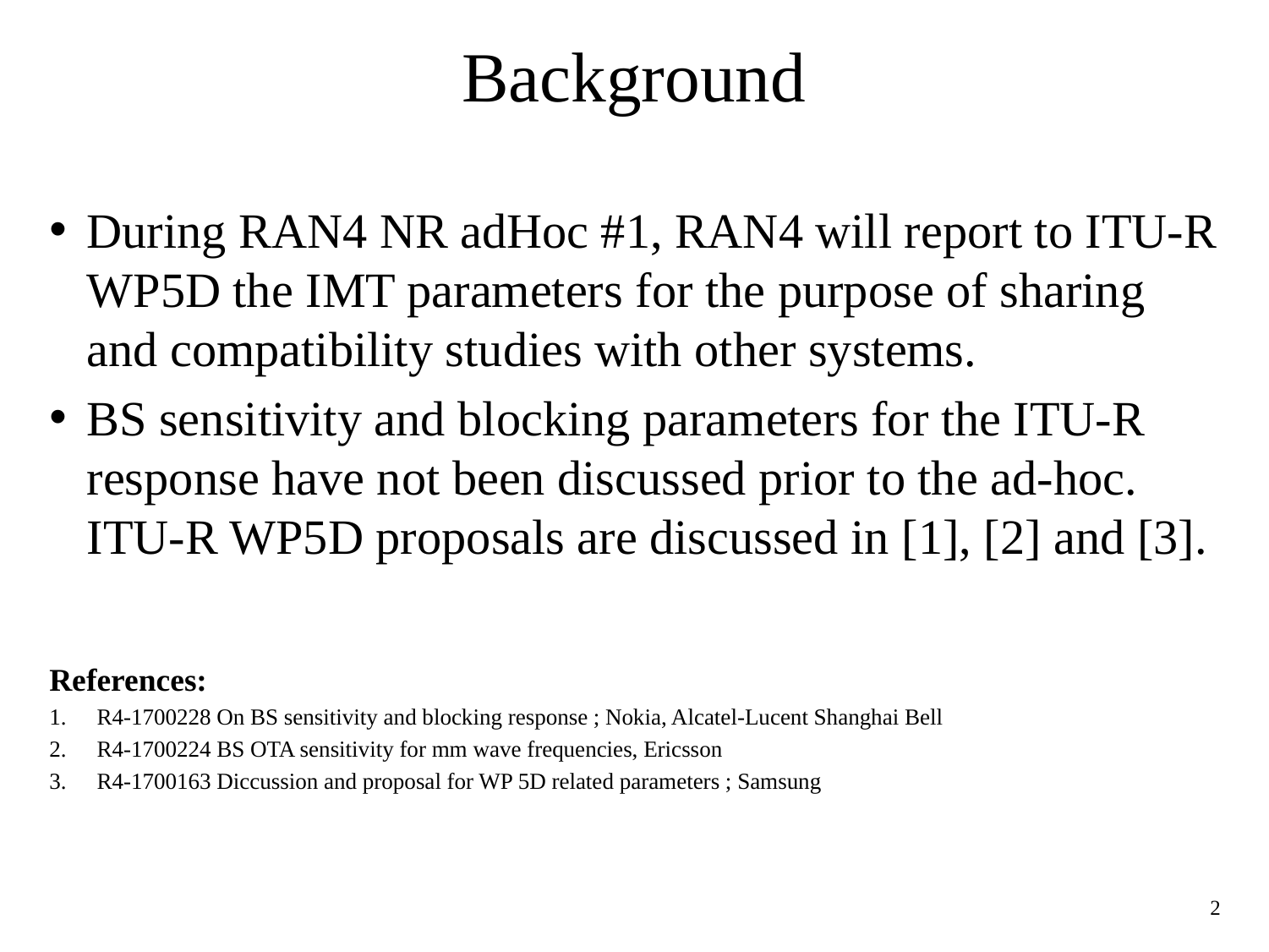

# Background

During RAN4 NR adHoc #1, RAN4 will report to ITU-R WP5D the IMT parameters for the purpose of sharing and compatibility studies with other systems.
BS sensitivity and blocking parameters for the ITU-R response have not been discussed prior to the ad-hoc. ITU-R WP5D proposals are discussed in [1], [2] and [3].

References:
R4-1700228 On BS sensitivity and blocking response ; Nokia, Alcatel-Lucent Shanghai Bell
R4-1700224 BS OTA sensitivity for mm wave frequencies, Ericsson
R4-1700163 Diccussion and proposal for WP 5D related parameters ; Samsung

2